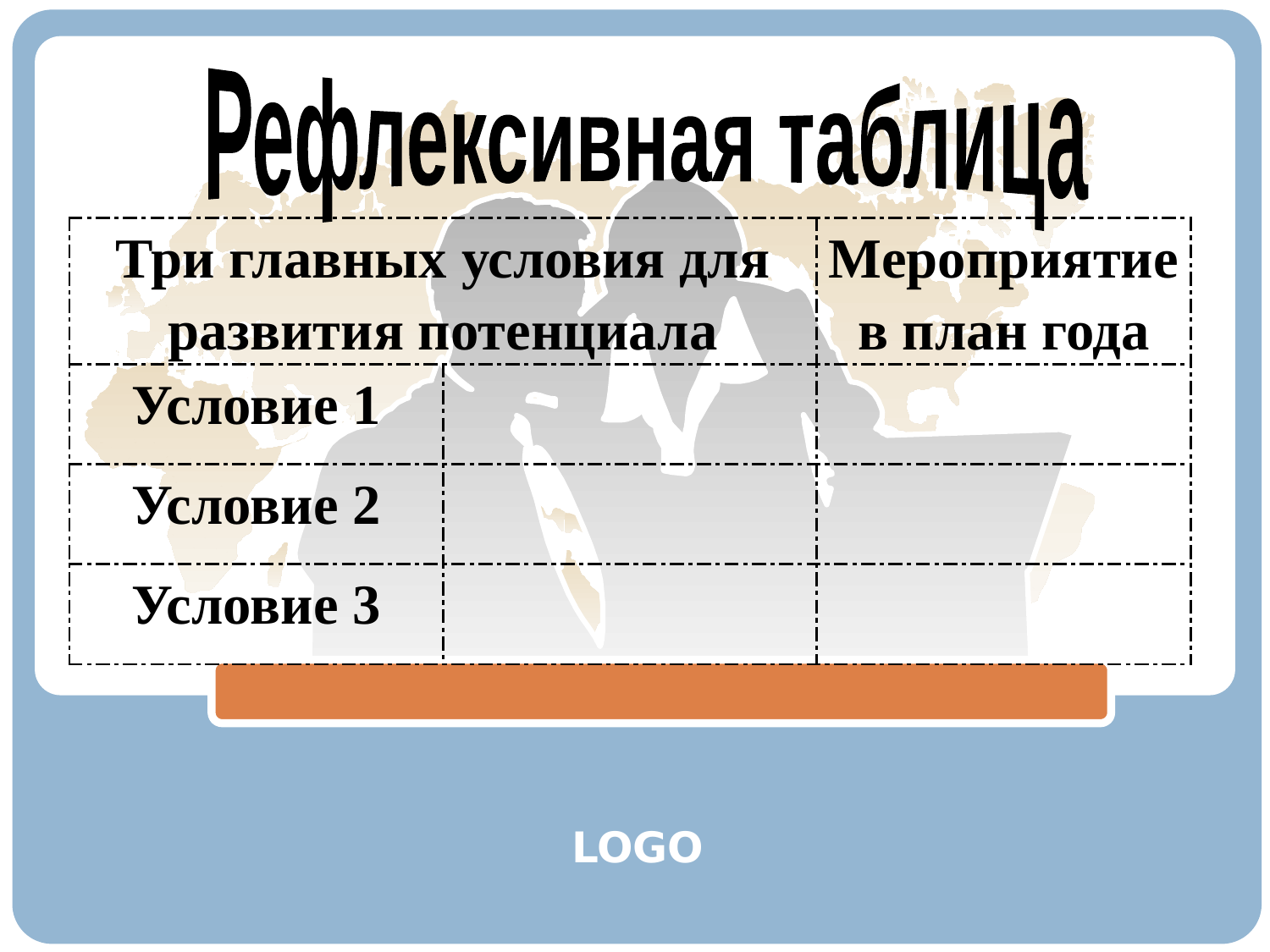

Рефлексивная таблица
| Три главных условия для развития потенциала |  | Мероприятие в план года |
| --- | --- | --- |
| Условие 1 |  |  |
| Условие 2 |  |  |
| Условие 3 |  |  |